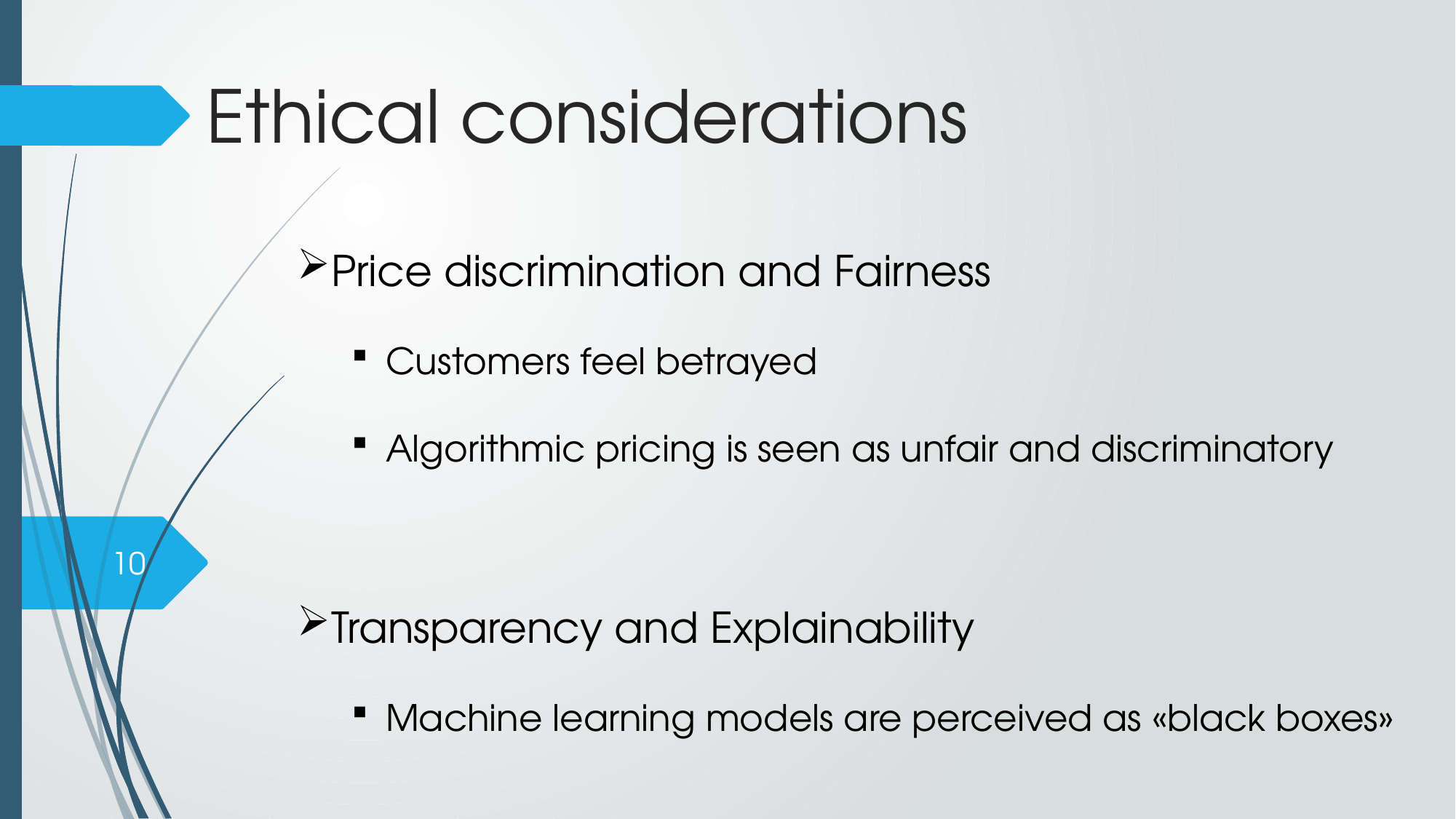

# Ethical considerations

Price discrimination and Fairness

Customers feel betrayed

Algorithmic pricing is seen as unfair and discriminatory

Transparency and Explainability

Machine learning models are perceived as «black boxes»

10